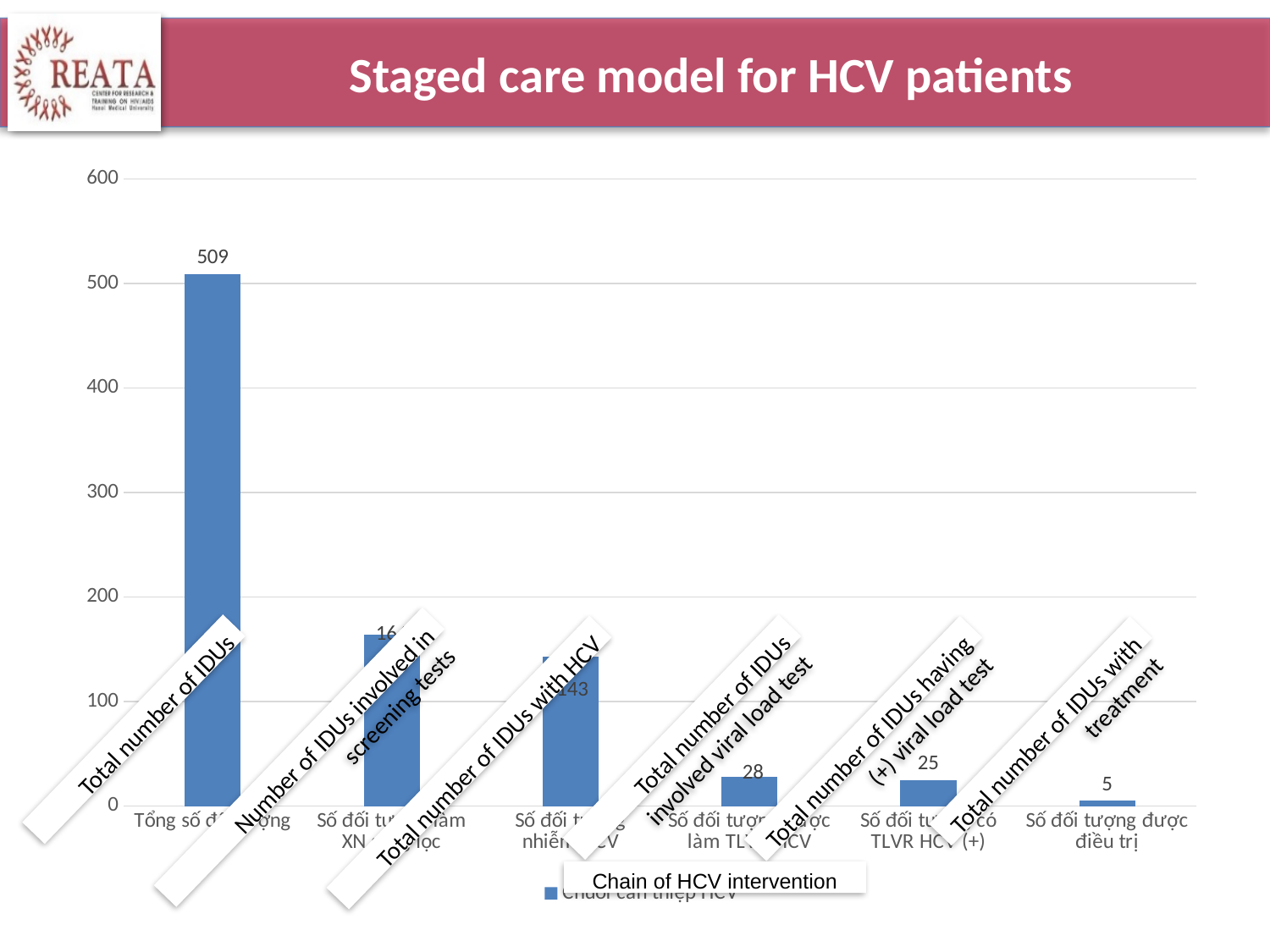

# Staged care model for HCV patients

### Chart

| Category | Chuỗi can thiệp HCV |
|---|---|
| Tổng số đối tượng | 509.0 |
| Số đối tượng làm XN sàng lọc | 164.0 |
| Số đối tượng nhiễm HCV | 143.0 |
| Số đối tượng được làm TLVR HCV | 28.0 |
| Số đối tượng có TLVR HCV (+) | 25.0 |
| Số đối tượng được điều trị | 5.0 |
Total number of IDUs
Total number of IDUs with treatment
Total number of IDUs involved viral load test
Total number of IDUs having (+) viral load test
Number of IDUs involved in screening tests
Total number of IDUs with HCV
Chain of HCV intervention